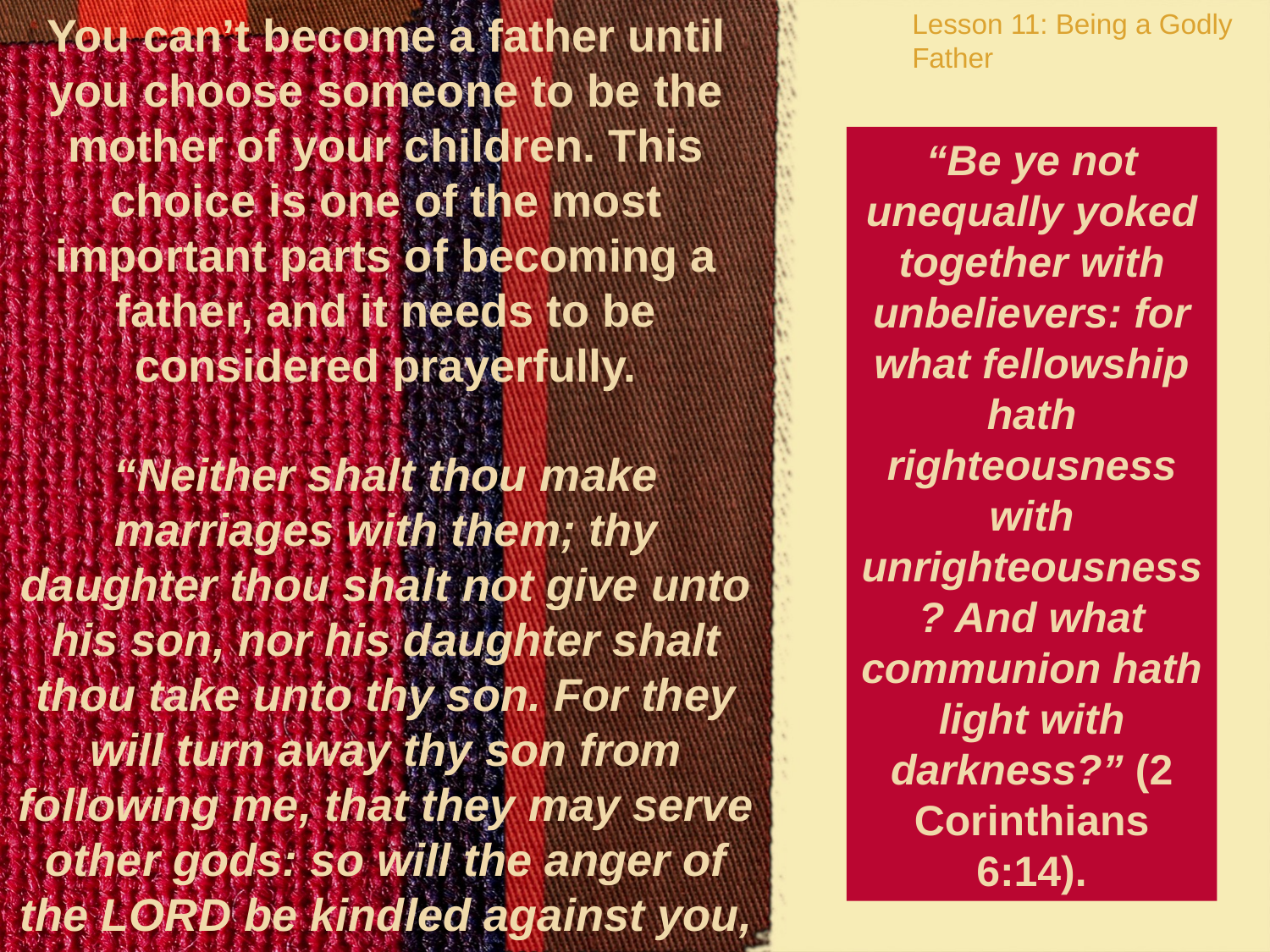

You can’t become a father until you choose someone to be the mother of your children. This choice is one of the most important parts of becoming a father, and it needs to be considered prayerfully.
Lesson 11: Being a Godly Father
“Be ye not unequally yoked together with unbelievers: for what fellowship hath righteousness with unrighteousness? And what communion hath light with darkness?” (2 Corinthians 6:14).
“Neither shalt thou make marriages with them; thy daughter thou shalt not give unto his son, nor his daughter shalt thou take unto thy son. For they will turn away thy son from following me, that they may serve other gods: so will the anger of the LORD be kindled against you, and destroy thee suddenly” (Deuteronomy 7:2-3).